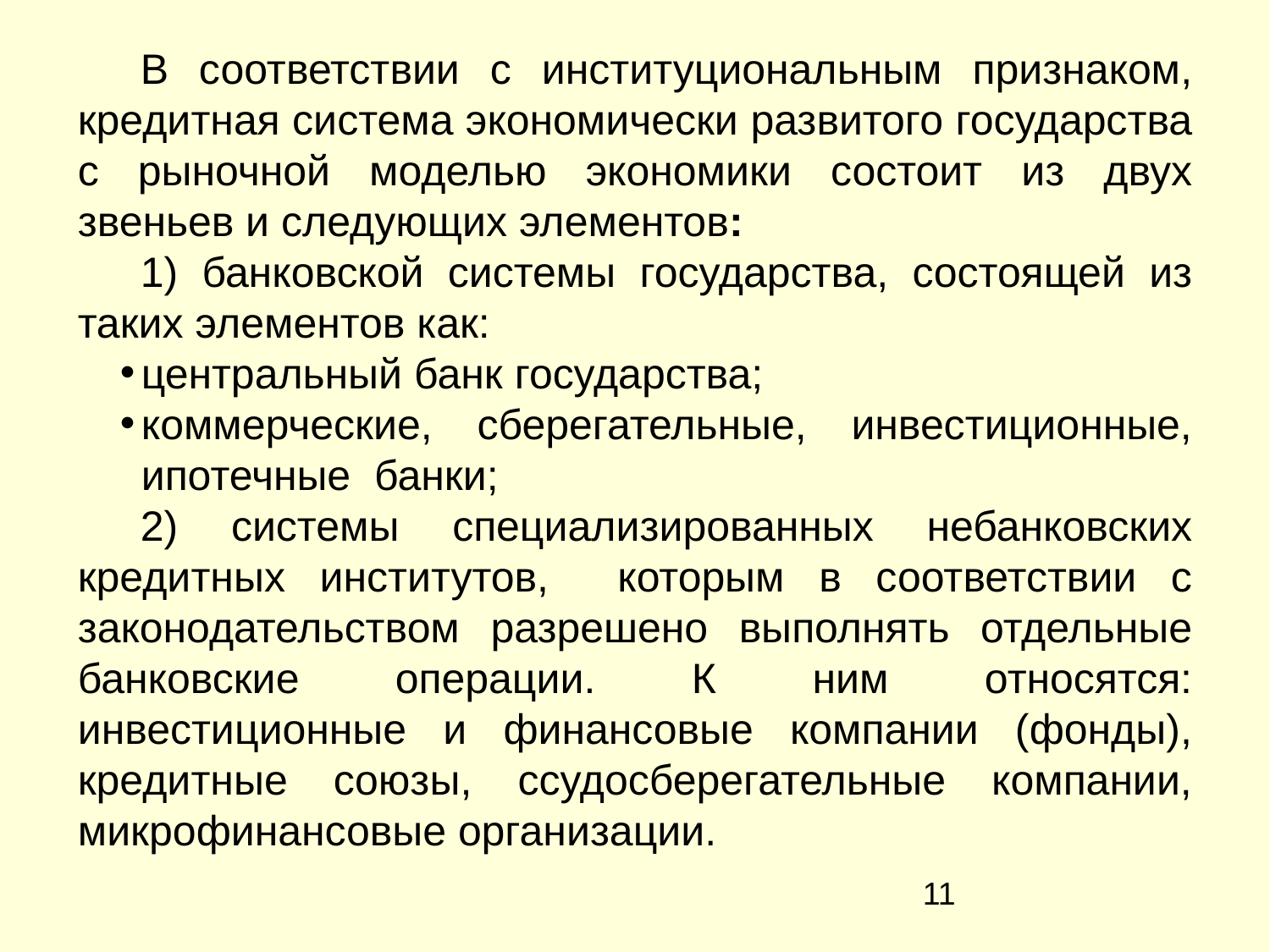

В соответствии с институциональным признаком, кредитная система экономически развитого государства с рыночной моделью экономики состоит из двух звеньев и следующих элементов:
1) банковской системы государства, состоящей из таких элементов как:
центральный банк государства;
коммерческие, сберегательные, инвестиционные, ипотечные  банки;
2) системы специализированных небанковских кредитных институтов,  которым в соответствии с законодательством разрешено выполнять отдельные банковские операции. К ним относятся: инвестиционные и финансовые компании (фонды), кредитные союзы, ссудосберегательные компании, микрофинансовые организации.
11